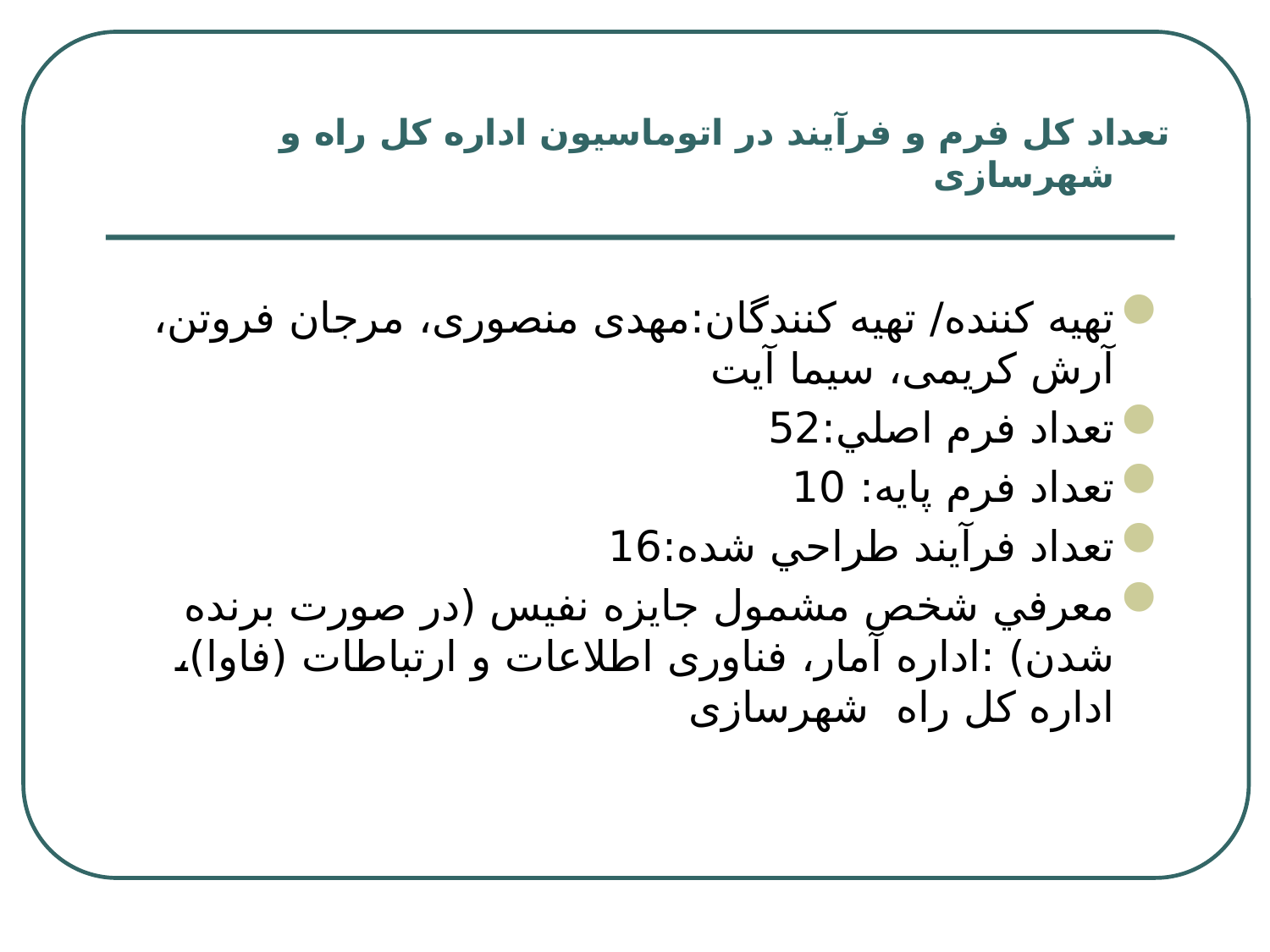

# تعداد کل فرم و فرآیند در اتوماسیون اداره کل راه و شهرسازی
تهيه كننده/ تهيه كنندگان:مهدی منصوری، مرجان فروتن، آرش کریمی، سیما آیت
تعداد فرم اصلي:52
تعداد فرم پایه: 10
تعداد فرآيند طراحي شده:16
معرفي شخص مشمول جايزه نفيس (در صورت برنده شدن) :اداره آمار، فناوری اطلاعات و ارتباطات (فاوا)، اداره کل راه  شهرسازی